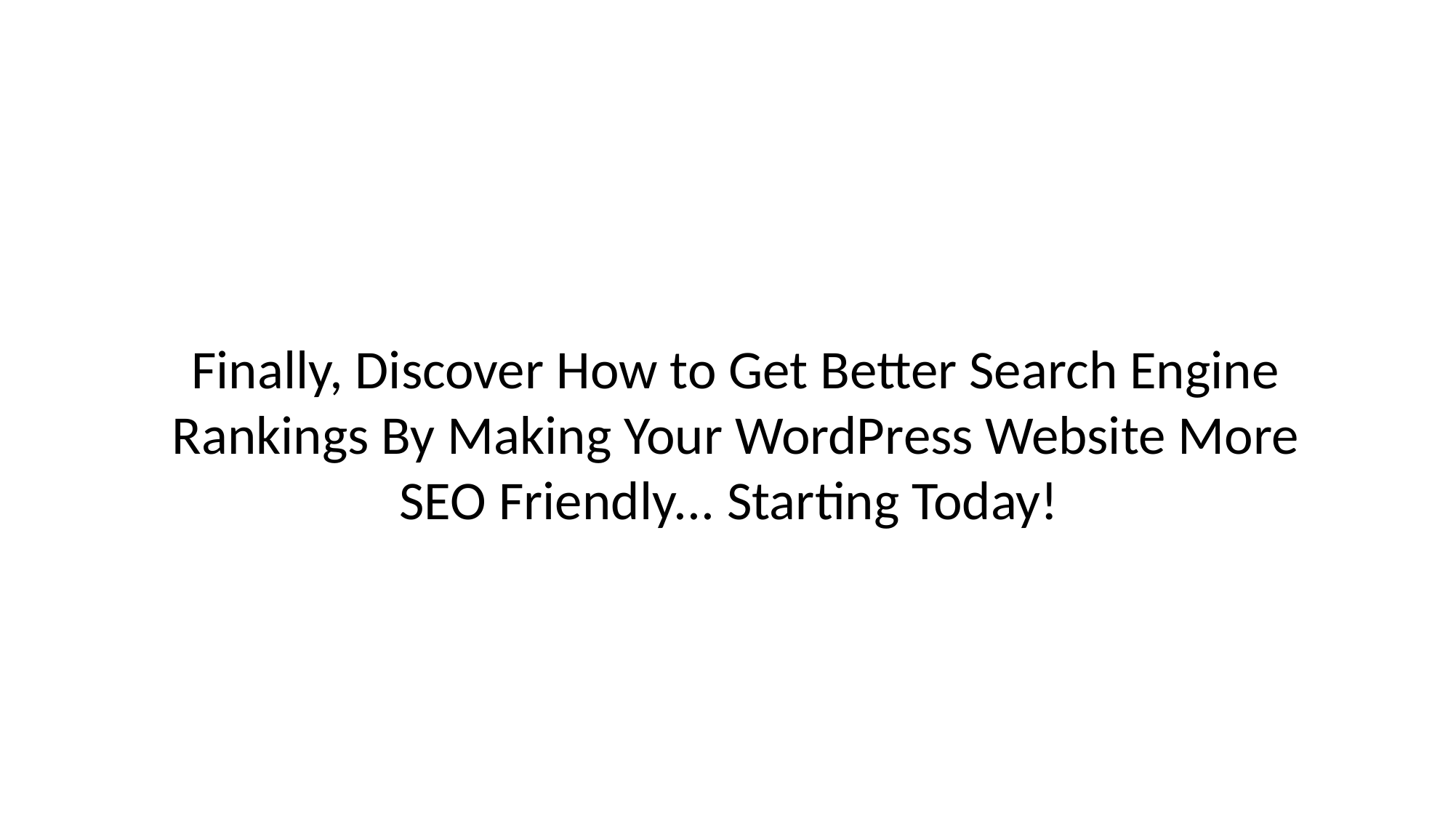

# Finally, Discover How to Get Better Search Engine Rankings By Making Your WordPress Website More SEO Friendly... Starting Today!